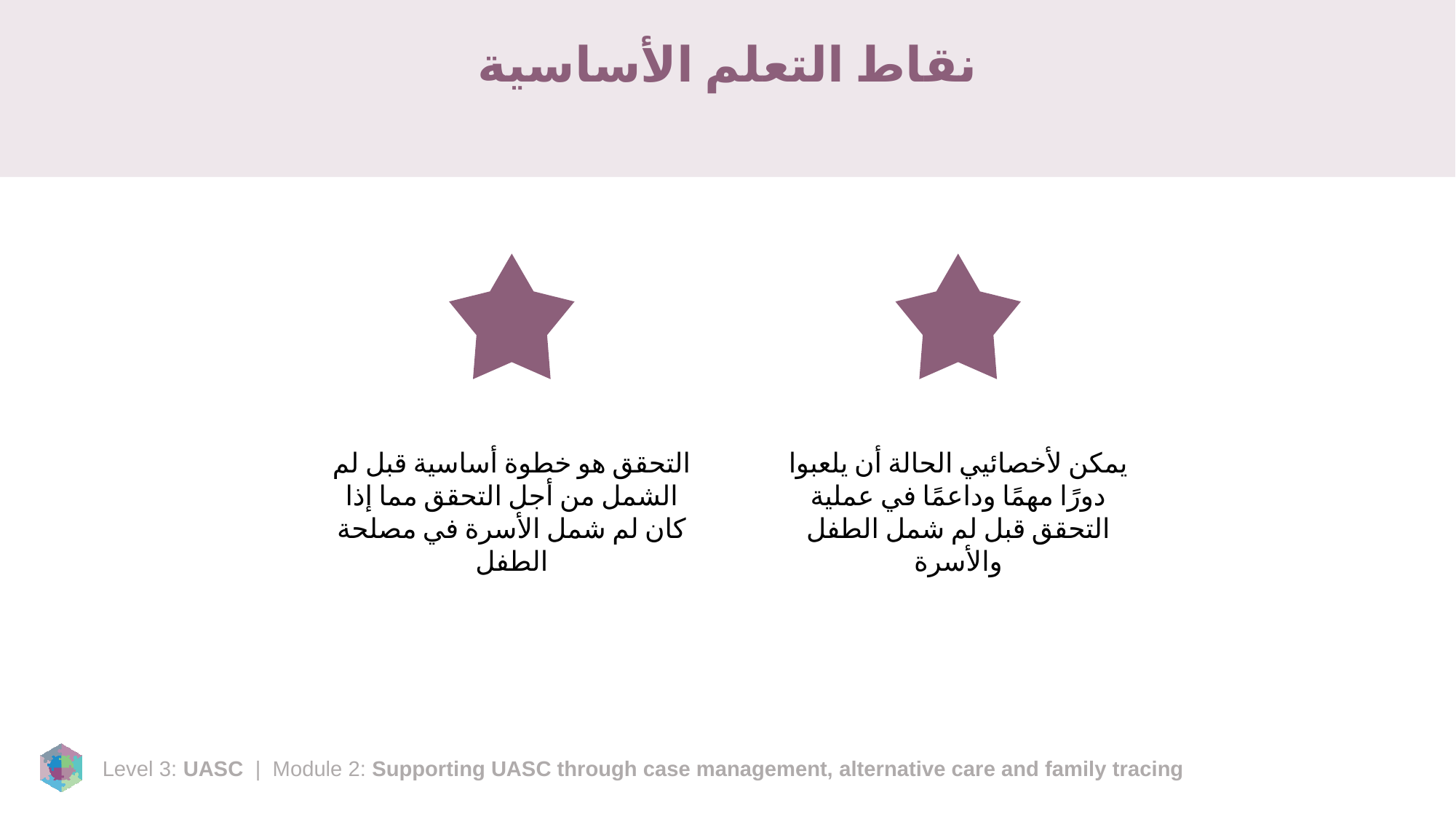

# نقاط التعلم الأساسية

التحقق هو خطوة أساسية قبل لم الشمل من أجل التحقق مما إذا كان لم شمل الأسرة في مصلحة الطفل
يمكن لأخصائيي الحالة أن يلعبوا دورًا مهمًا وداعمًا في عملية التحقق قبل لم شمل الطفل والأسرة